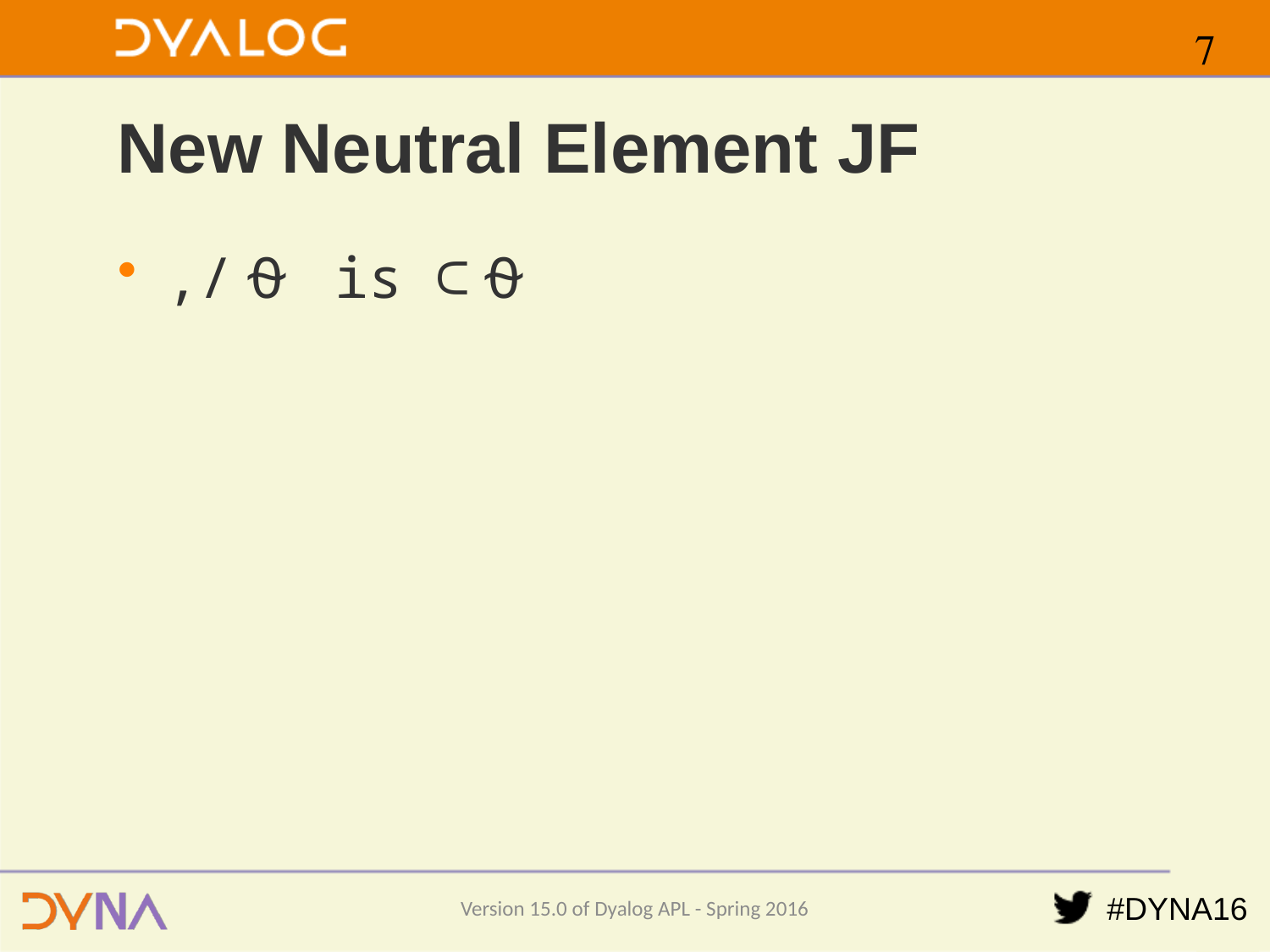

7
# New Neutral Element JF
,/⍬ is ⊂⍬
Version 15.0 of Dyalog APL - Spring 2016